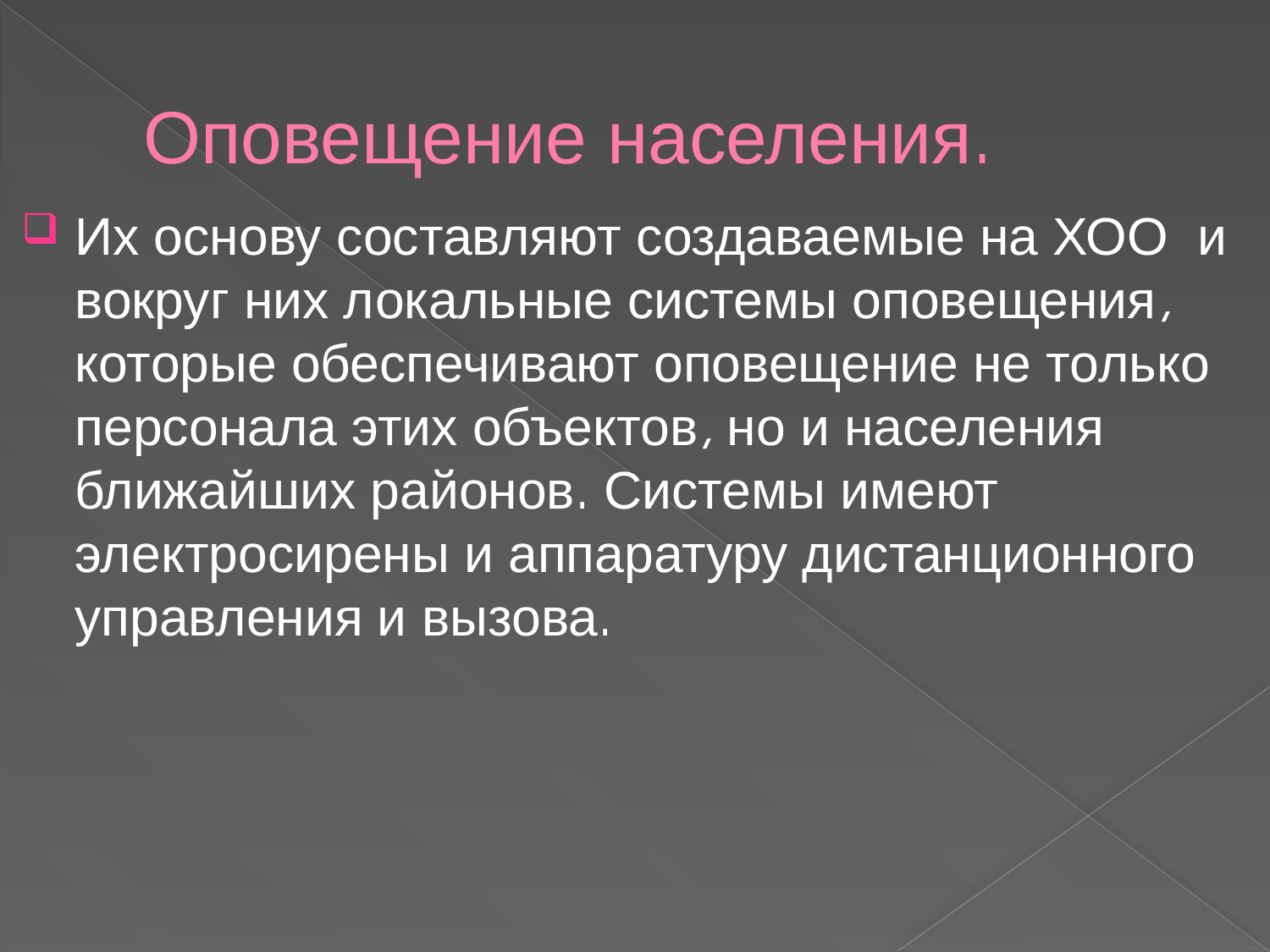

# Оповещение населения.
Их основу составляют создаваемые на ХОО  и вокруг них локальные системы оповещения, которые обеспечивают оповещение не только персонала этих объектов, но и населения ближайших районов. Системы имеют электросирены и аппаратуру дистанционного управления и вызова.